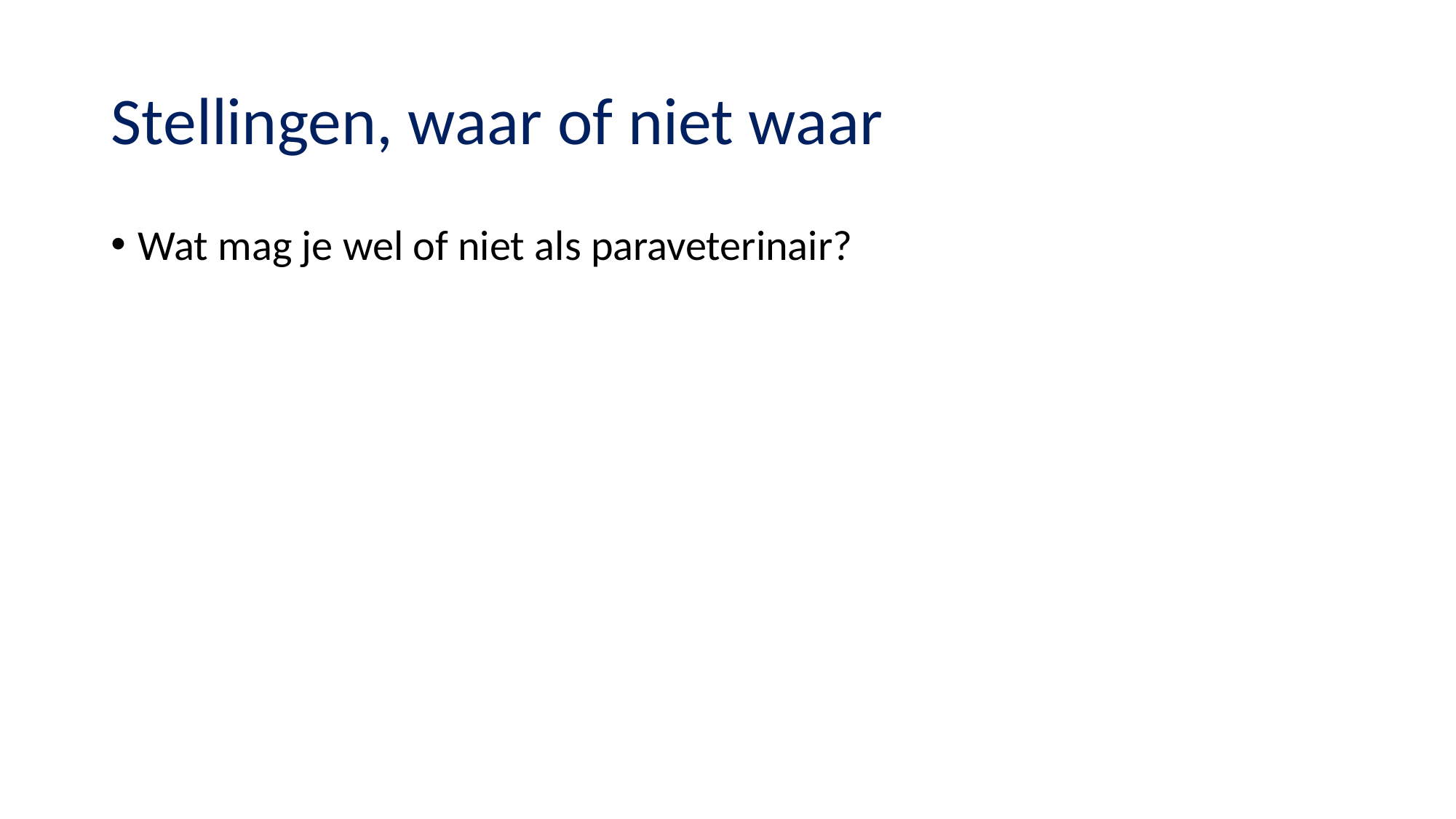

# Stellingen, waar of niet waar
Wat mag je wel of niet als paraveterinair?